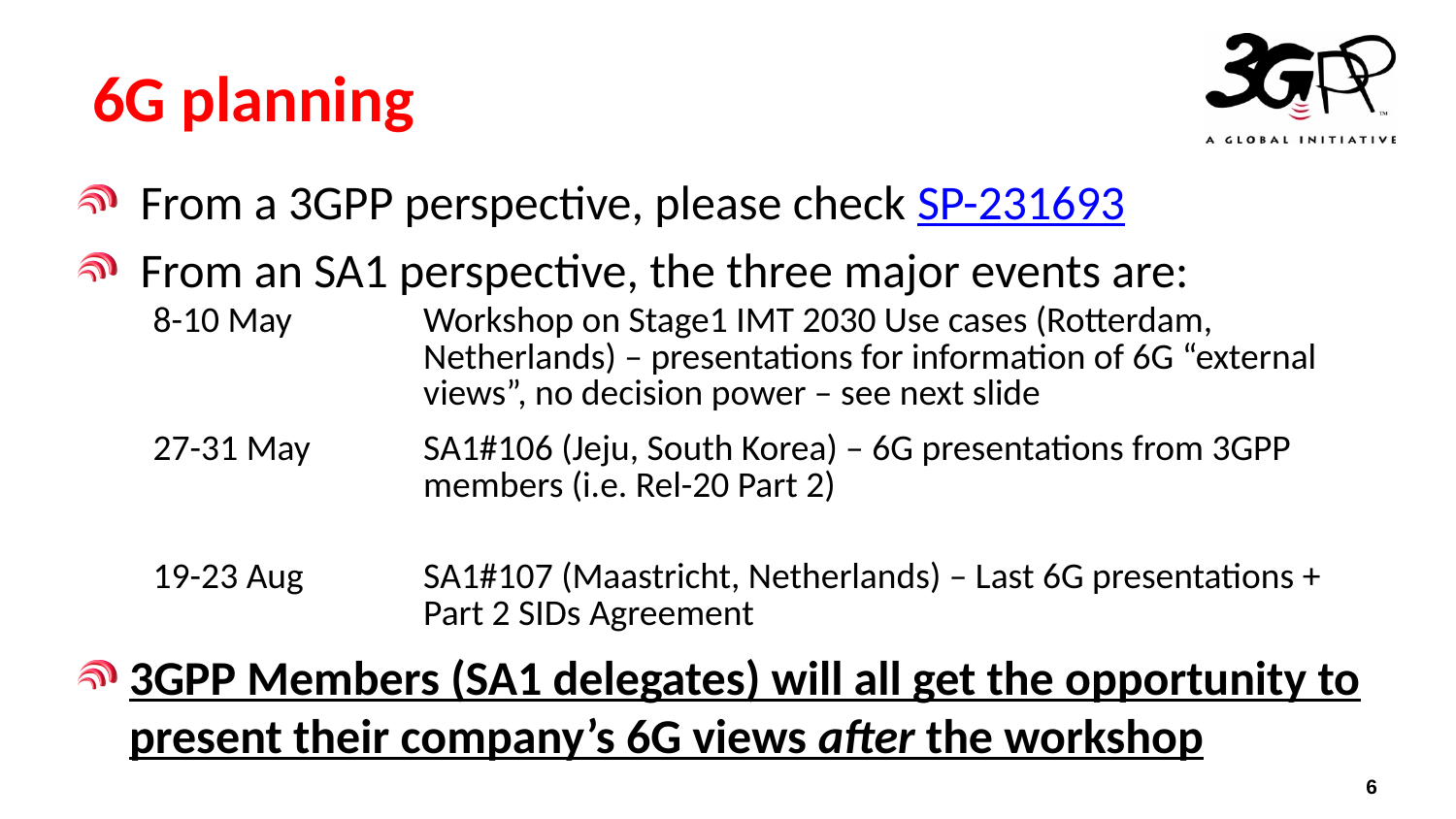

# 6G planning
 From a 3GPP perspective, please check SP-231693
 From an SA1 perspective, the three major events are:

3GPP Members (SA1 delegates) will all get the opportunity to present their company’s 6G views after the workshop
| 8-10 May | Workshop on Stage1 IMT 2030 Use cases (Rotterdam, Netherlands) – presentations for information of 6G “external views”, no decision power – see next slide |
| --- | --- |
| 27-31 May | SA1#106 (Jeju, South Korea) – 6G presentations from 3GPP members (i.e. Rel-20 Part 2) |
| 19-23 Aug | SA1#107 (Maastricht, Netherlands) – Last 6G presentations + Part 2 SIDs Agreement |